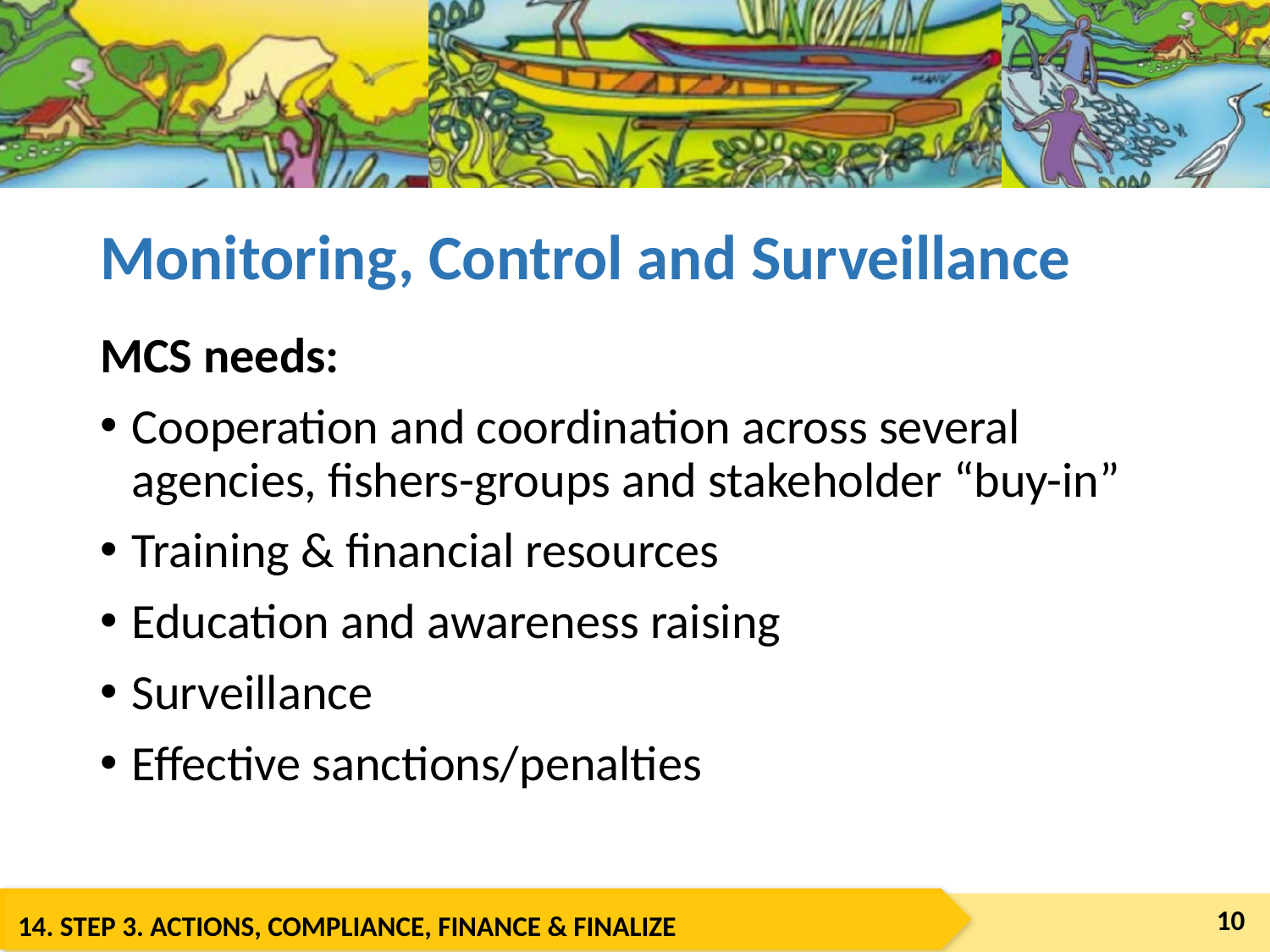

# Monitoring, Control and Surveillance
MCS needs:
Cooperation and coordination across several agencies, fishers-groups and stakeholder “buy-in”
Training & financial resources
Education and awareness raising
Surveillance
Effective sanctions/penalties
10